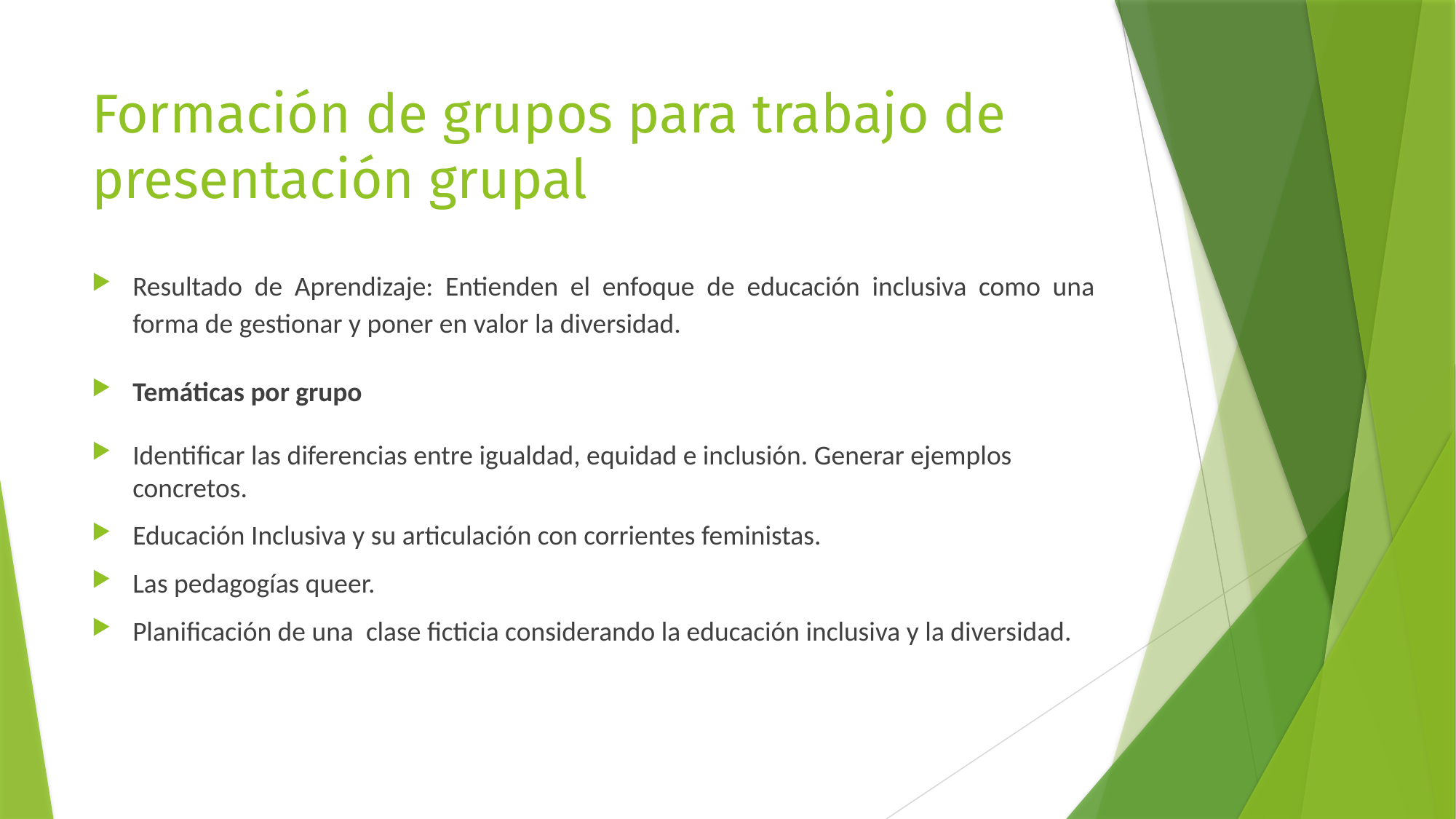

# Formación de grupos para trabajo de presentación grupal
Resultado de Aprendizaje: Entienden el enfoque de educación inclusiva como una forma de gestionar y poner en valor la diversidad.
Temáticas por grupo
Identificar las diferencias entre igualdad, equidad e inclusión. Generar ejemplos concretos.
Educación Inclusiva y su articulación con corrientes feministas.
Las pedagogías queer.
Planificación de una  clase ficticia considerando la educación inclusiva y la diversidad.